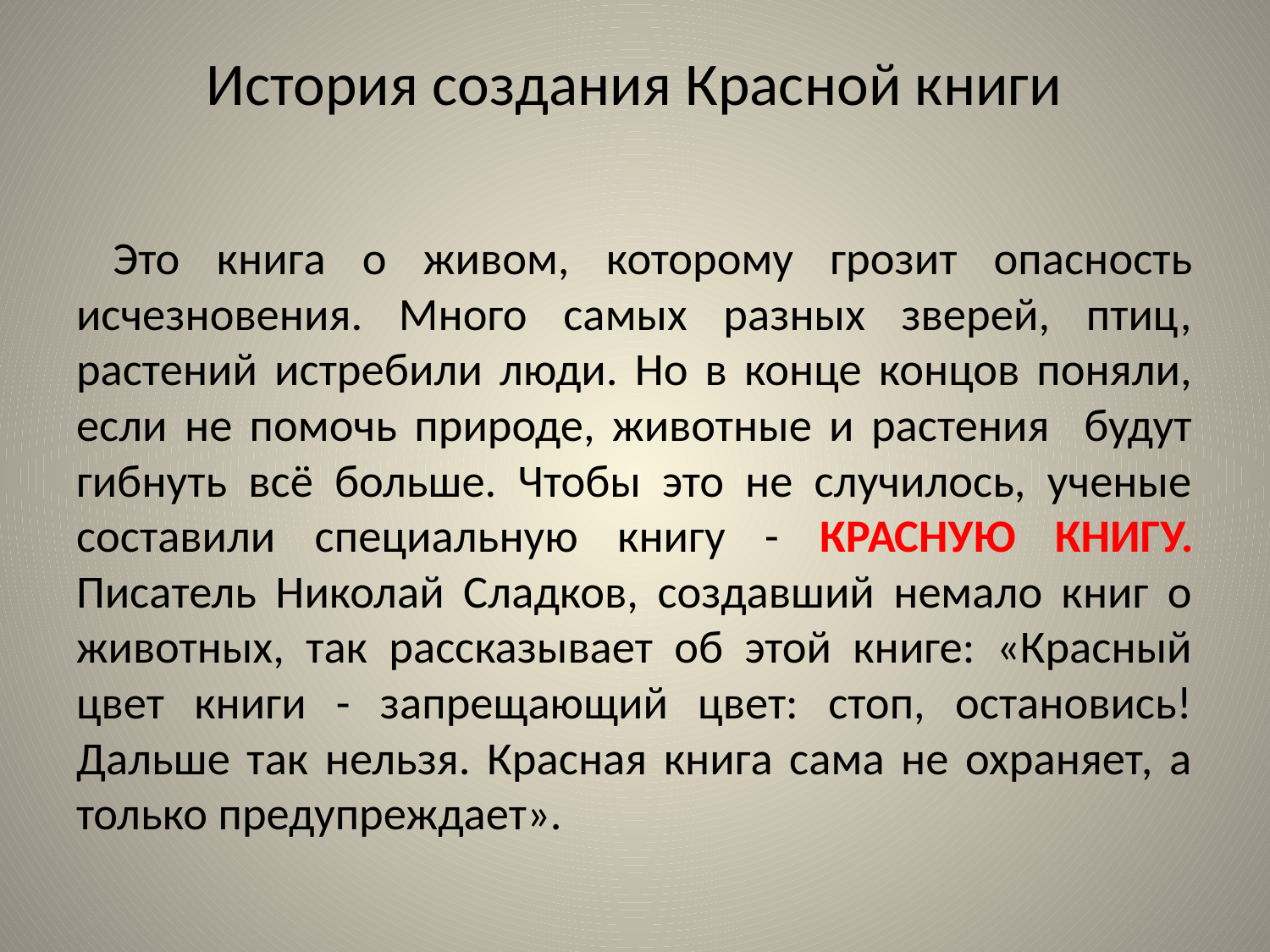

# История создания Красной книги
 Это книга о живом, которому грозит опасность исчезновения. Много самых разных зверей, птиц, растений истребили люди. Но в конце концов поняли, если не помочь природе, животные и растения  будут гибнуть всё больше. Чтобы это не случилось, ученые составили специальную книгу - КРАСНУЮ КНИГУ. Писатель Николай Сладков, создавший немало книг о животных, так рассказывает об этой книге: «Красный цвет книги - запрещающий цвет: стоп, остановись! Дальше так нельзя. Красная книга сама не охраняет, а только предупреждает».